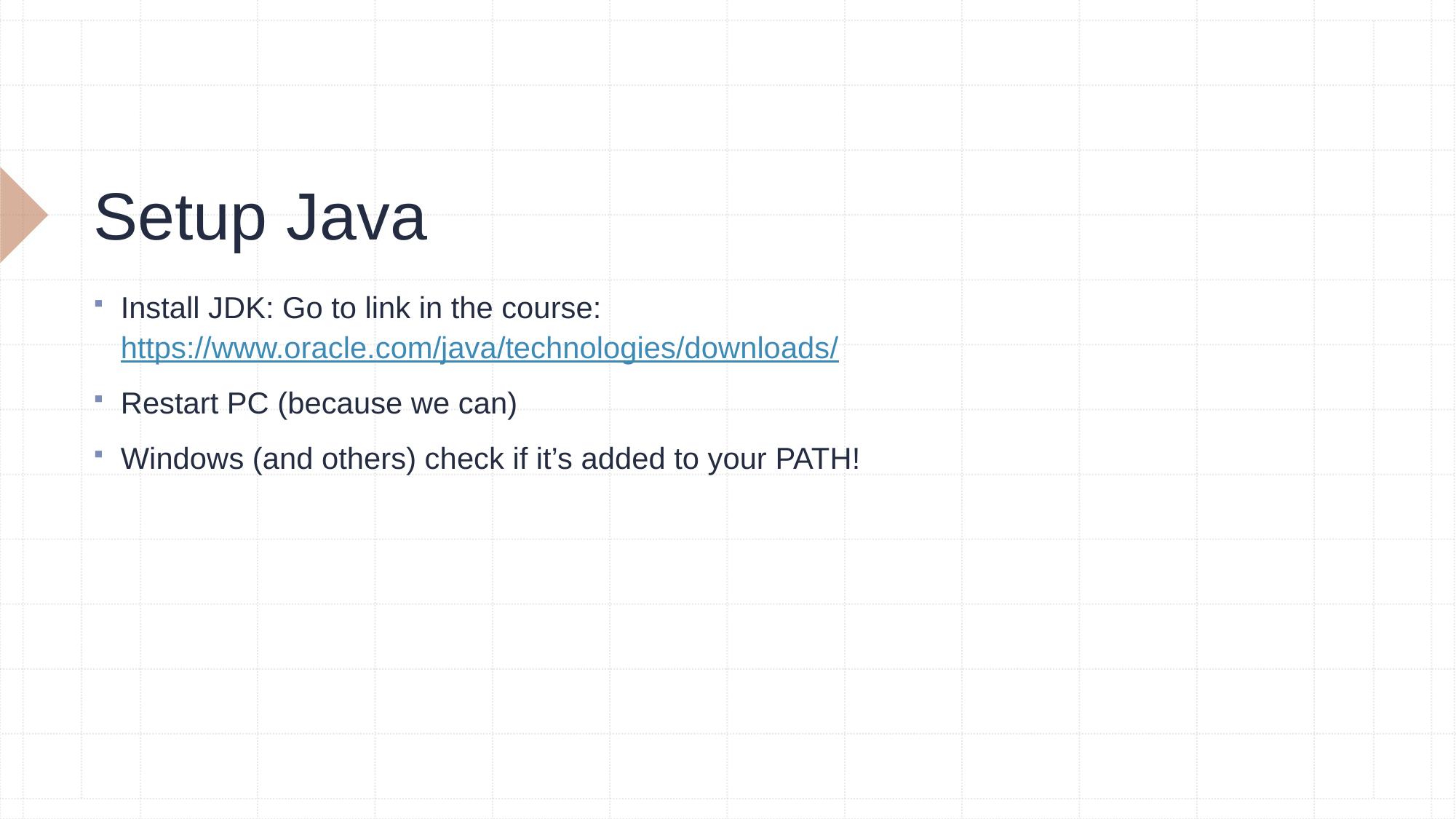

# Setup Java
Install JDK: Go to link in the course: https://www.oracle.com/java/technologies/downloads/
Restart PC (because we can)
Windows (and others) check if it’s added to your PATH!